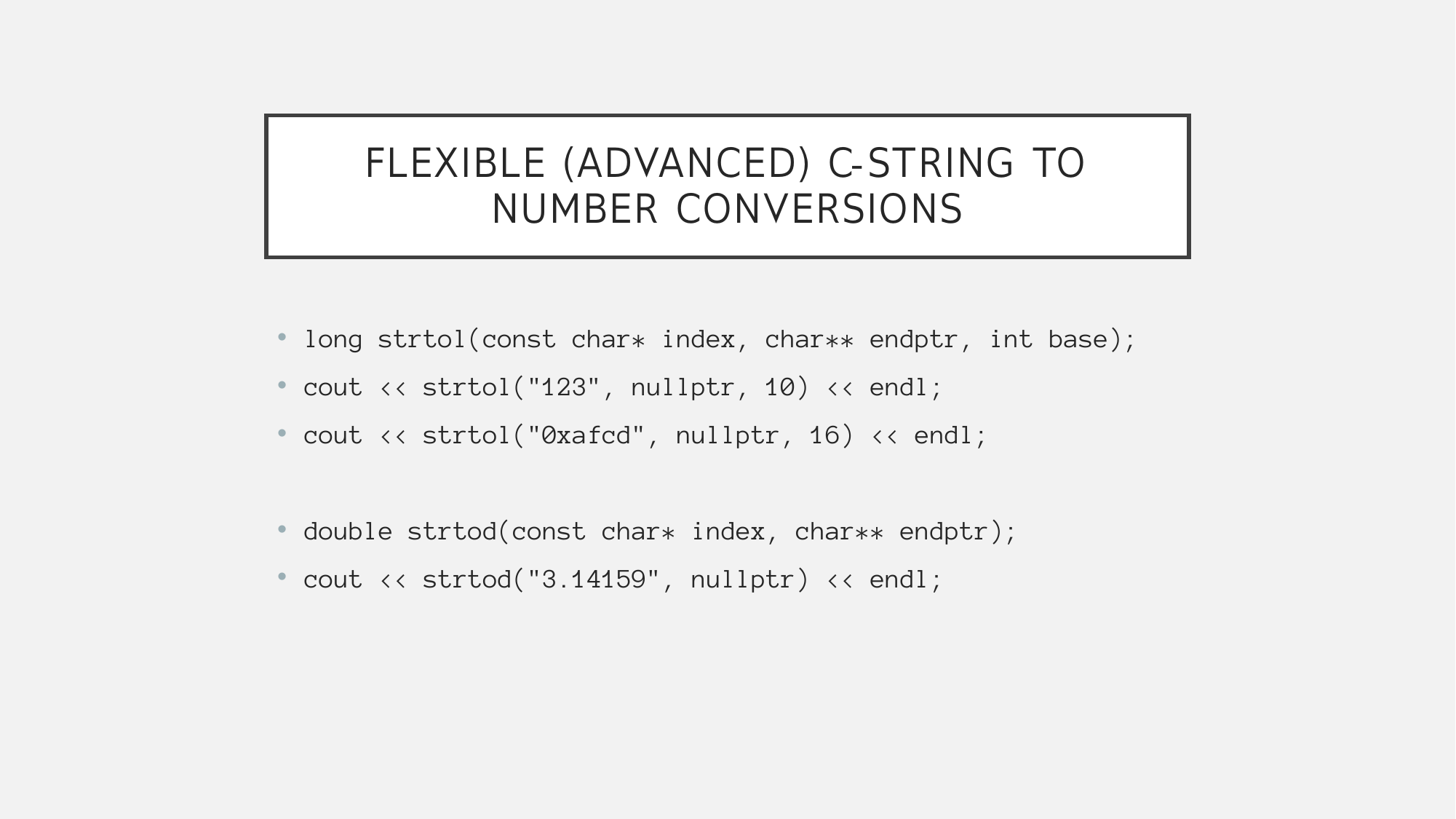

# Flexible (advanced) c-string to number conversions
long strtol(const char* index, char** endptr, int base);
cout << strtol("123", nullptr, 10) << endl;
cout << strtol("0xafcd", nullptr, 16) << endl;

double strtod(const char* index, char** endptr);
cout << strtod("3.14159", nullptr) << endl;